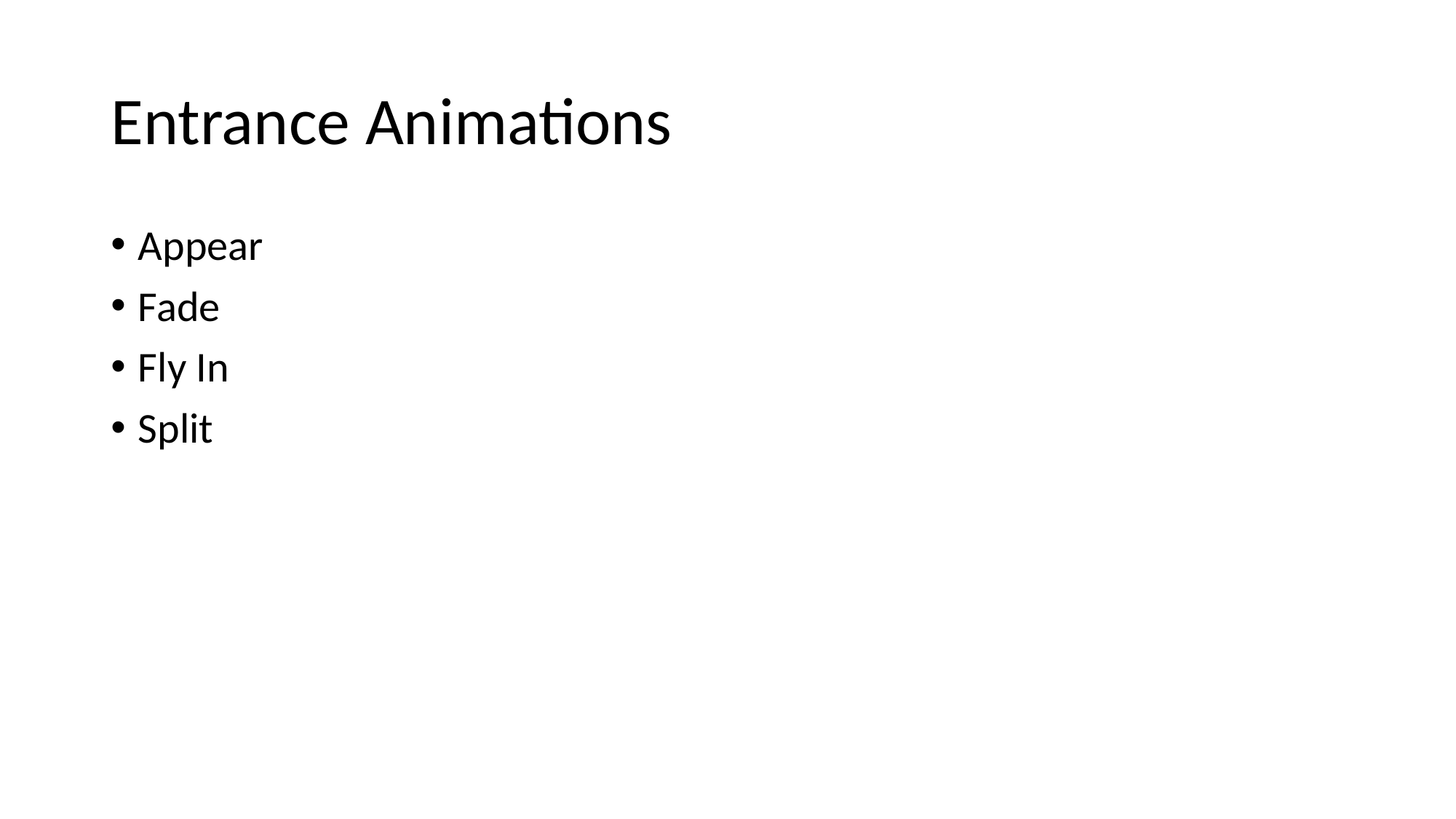

# Entrance Animations
Appear
Fade
Fly In
Split